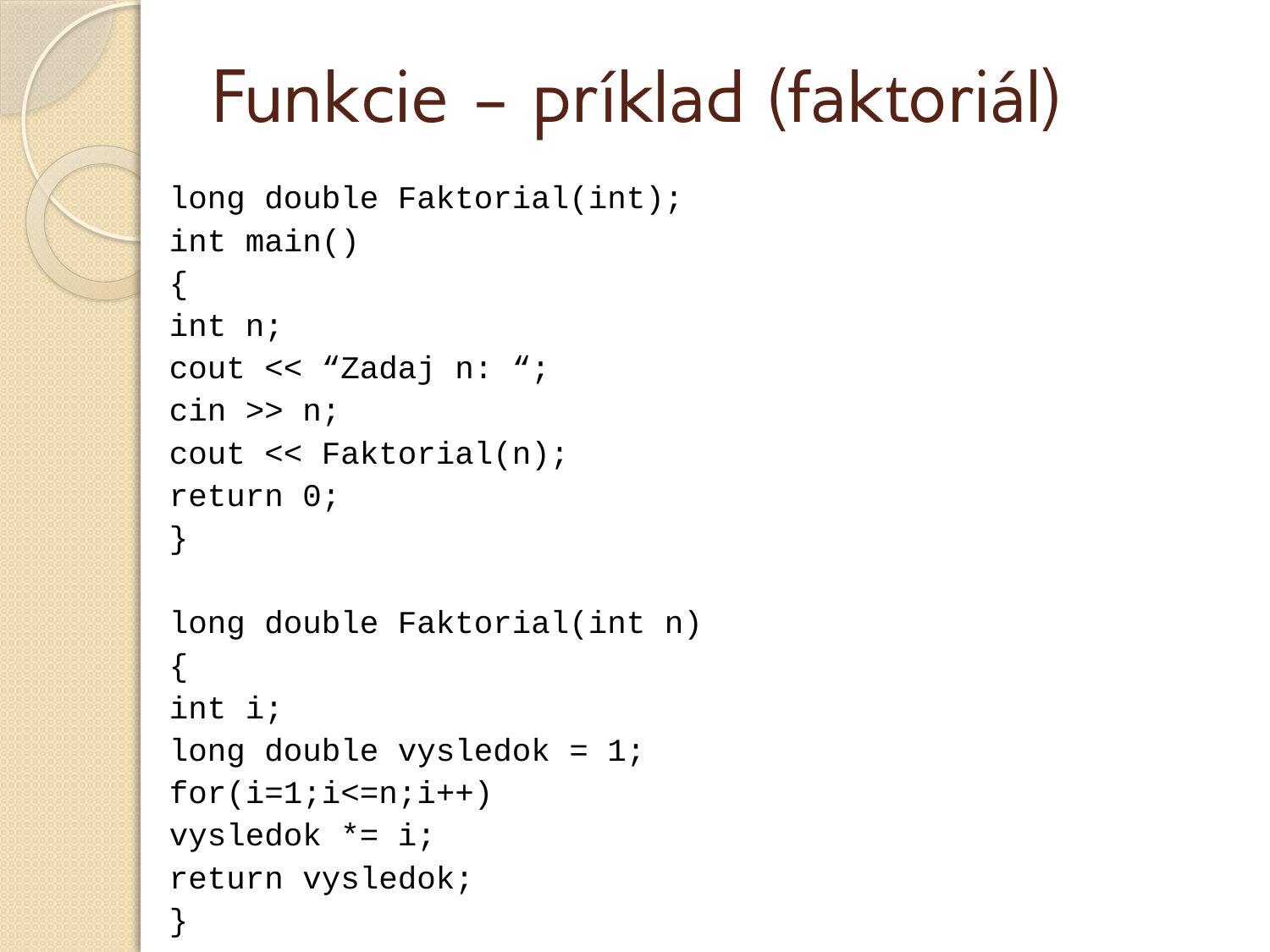

# Funkcie – príklad (faktoriál)

long double Faktorial(int);
int main()
{
	int n;
	cout << “Zadaj n: “;
	cin >> n;
	cout << Faktorial(n);
	return 0;
}

long double Faktorial(int n)
{
	int i;
	long double vysledok = 1;
	for(i=1;i<=n;i++)
		vysledok *= i;
	return vysledok;
}